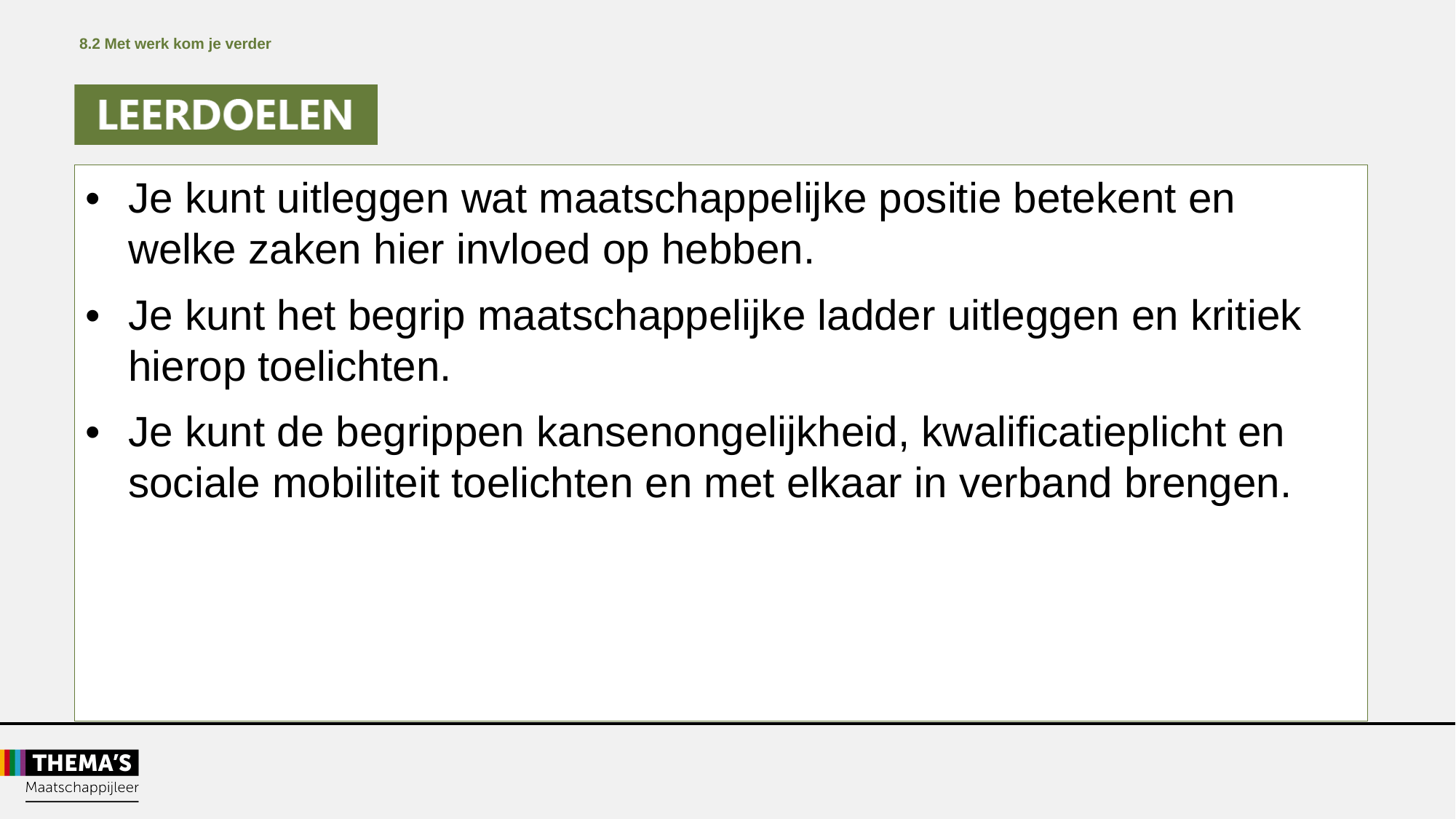

8.2 Met werk kom je verder
•	Je kunt uitleggen wat maatschappelijke positie betekent en welke zaken hier invloed op hebben.
•	Je kunt het begrip maatschappelijke ladder uitleggen en kritiek hierop toelichten.
•	Je kunt de begrippen kansenongelijkheid, kwalificatieplicht en sociale mobiliteit toelichten en met elkaar in verband brengen.